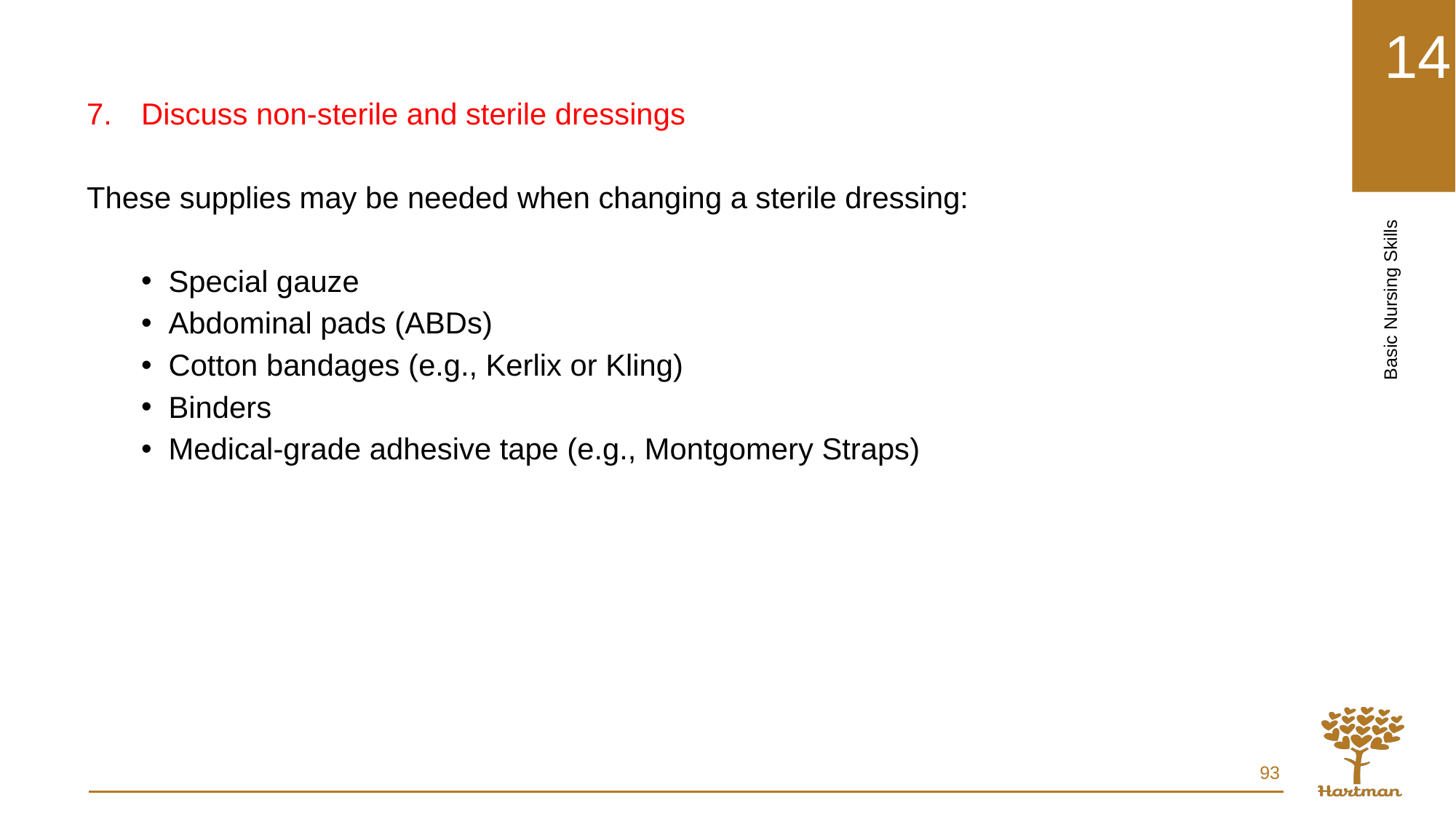

Discuss non-sterile and sterile dressings

These supplies may be needed when changing a sterile dressing:

Special gauze
Abdominal pads (ABDs)
Cotton bandages (e.g., Kerlix or Kling)
Binders
Medical-grade adhesive tape (e.g., Montgomery Straps)

93